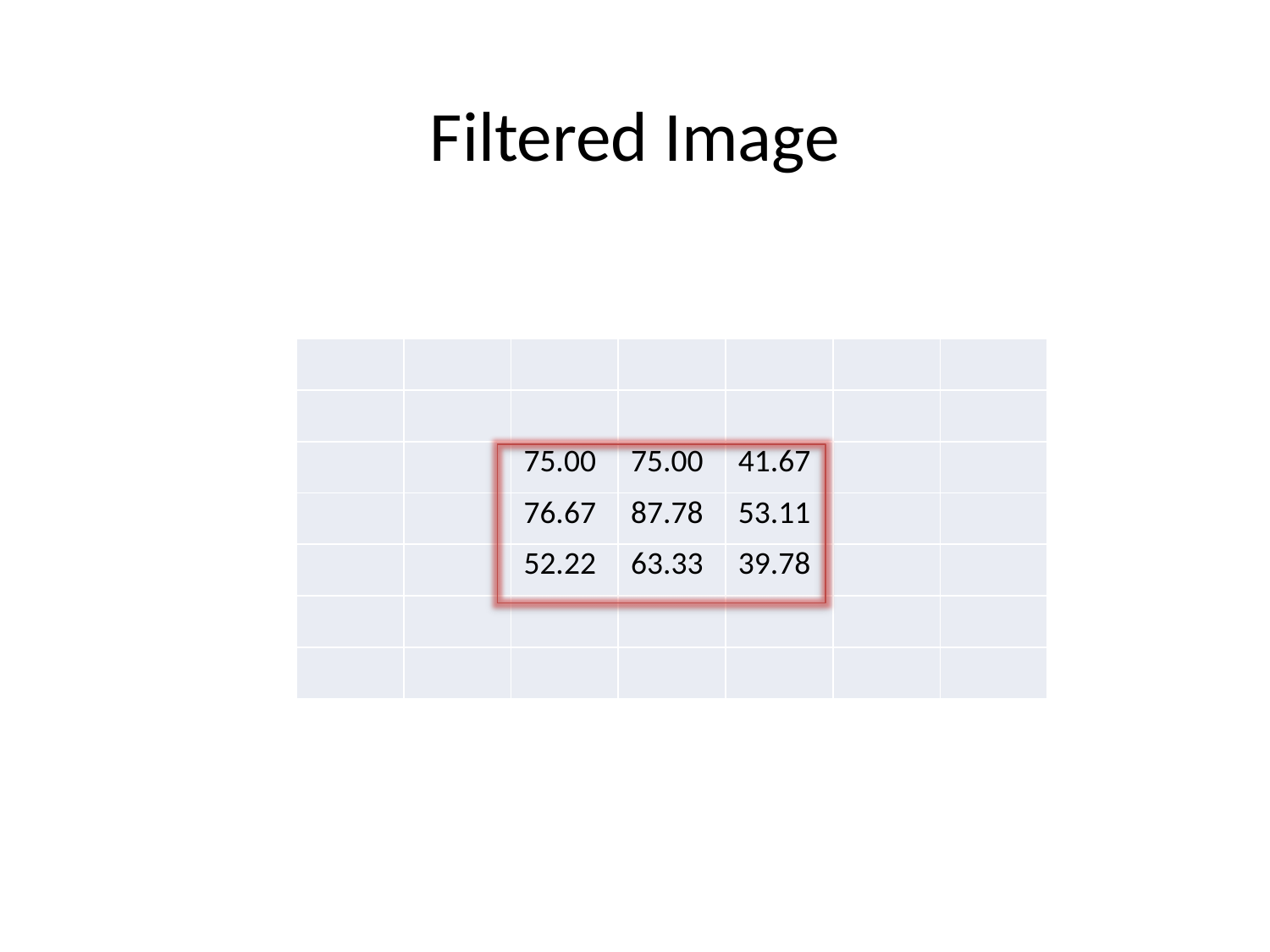

Filtered Image
|  |  |  |  |  |  |  |
| --- | --- | --- | --- | --- | --- | --- |
|  |  |  |  |  |  |  |
|  |  | 75.00 | 75.00 | 41.67 |  |  |
|  |  | 76.67 | 87.78 | 53.11 |  |  |
|  |  | 52.22 | 63.33 | 39.78 |  |  |
|  |  |  |  |  |  |  |
|  |  |  |  |  |  |  |